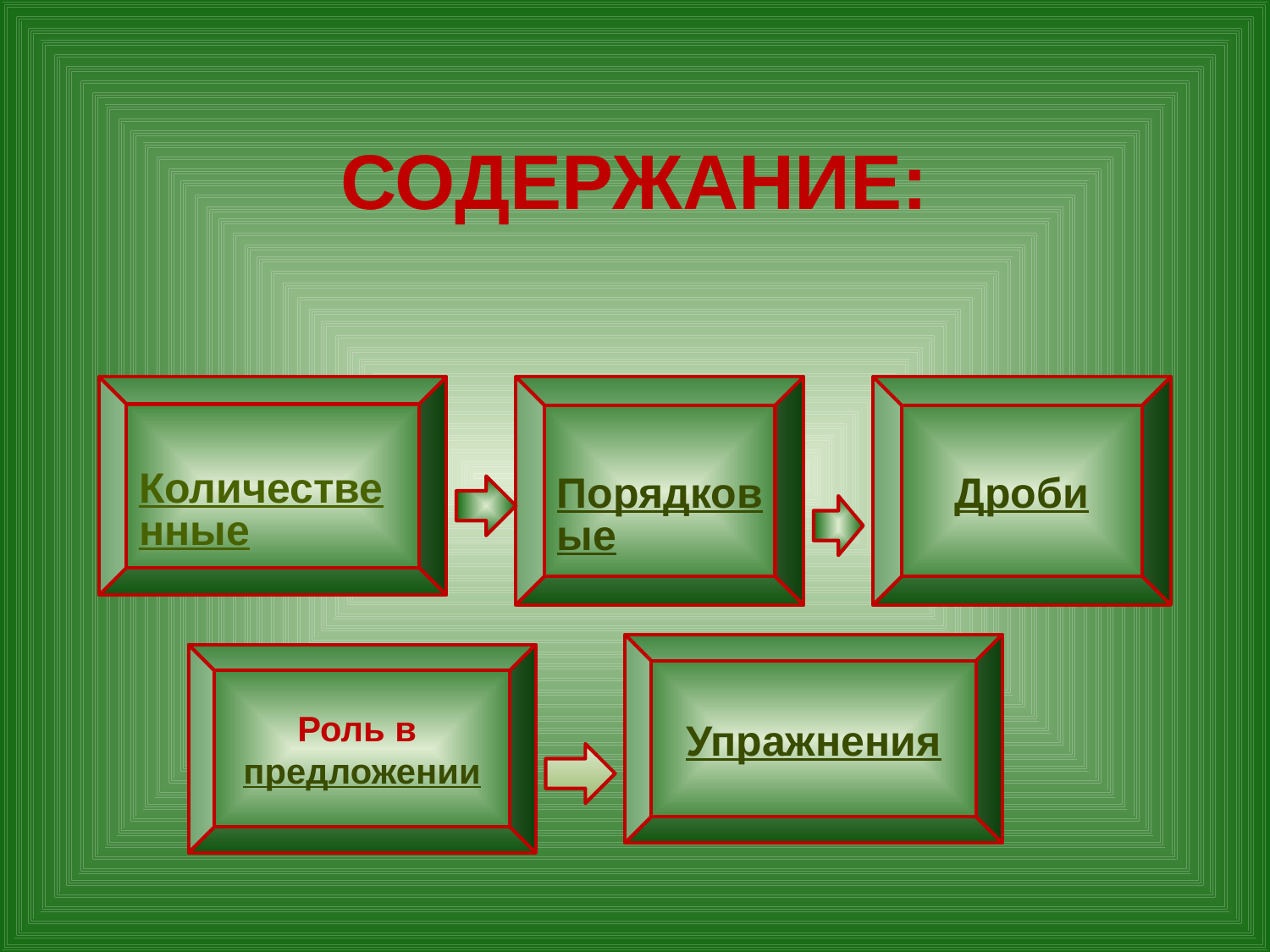

# СОДЕРЖАНИЕ:

Количественные
Порядковые
Дроби

Упражнения
Роль в предложении